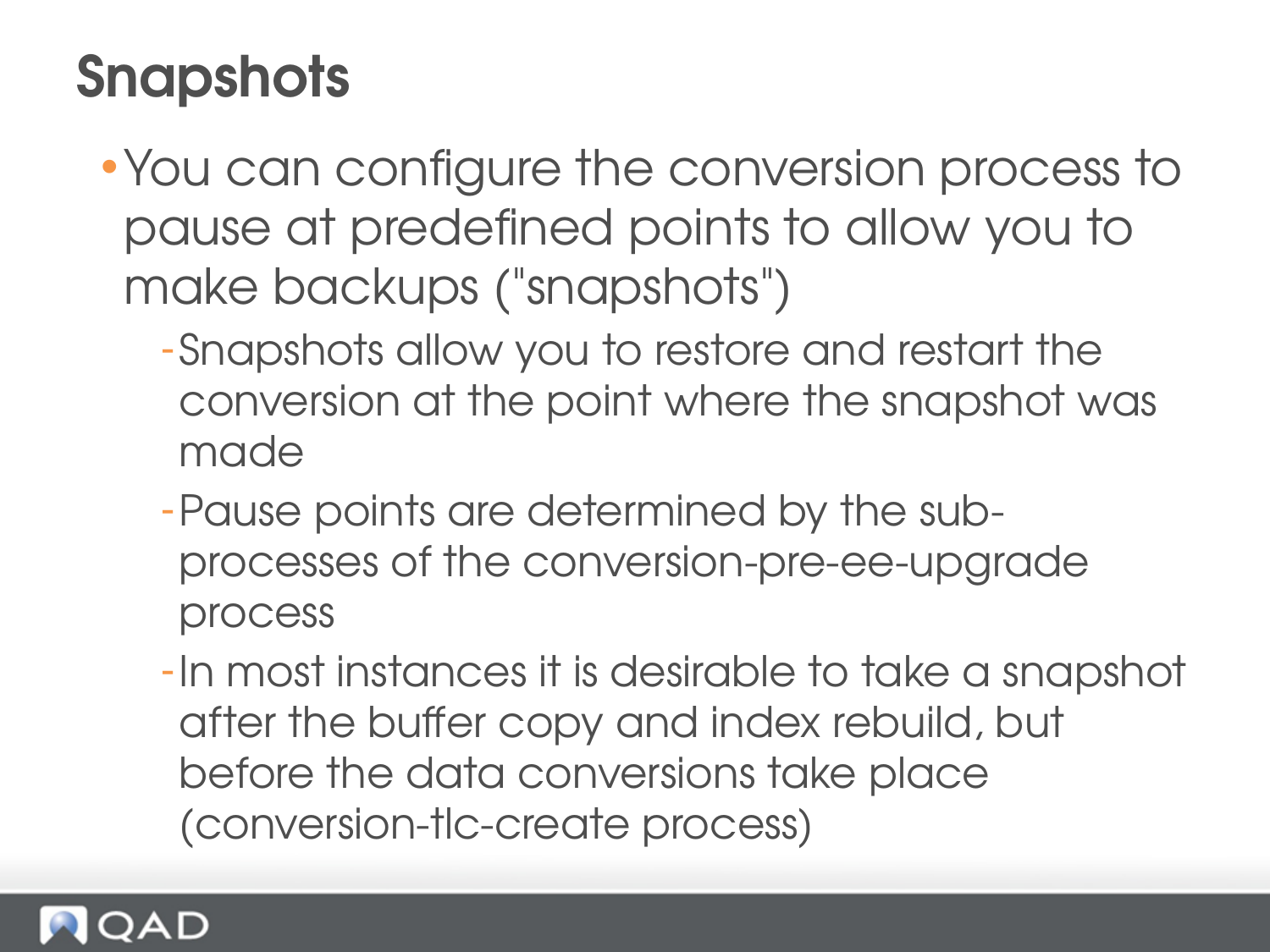

# Snapshots
You can configure the conversion process to pause at predefined points to allow you to make backups ("snapshots")
Snapshots allow you to restore and restart the conversion at the point where the snapshot was made
Pause points are determined by the sub-processes of the conversion-pre-ee-upgrade process
In most instances it is desirable to take a snapshot after the buffer copy and index rebuild, but before the data conversions take place (conversion-tlc-create process)